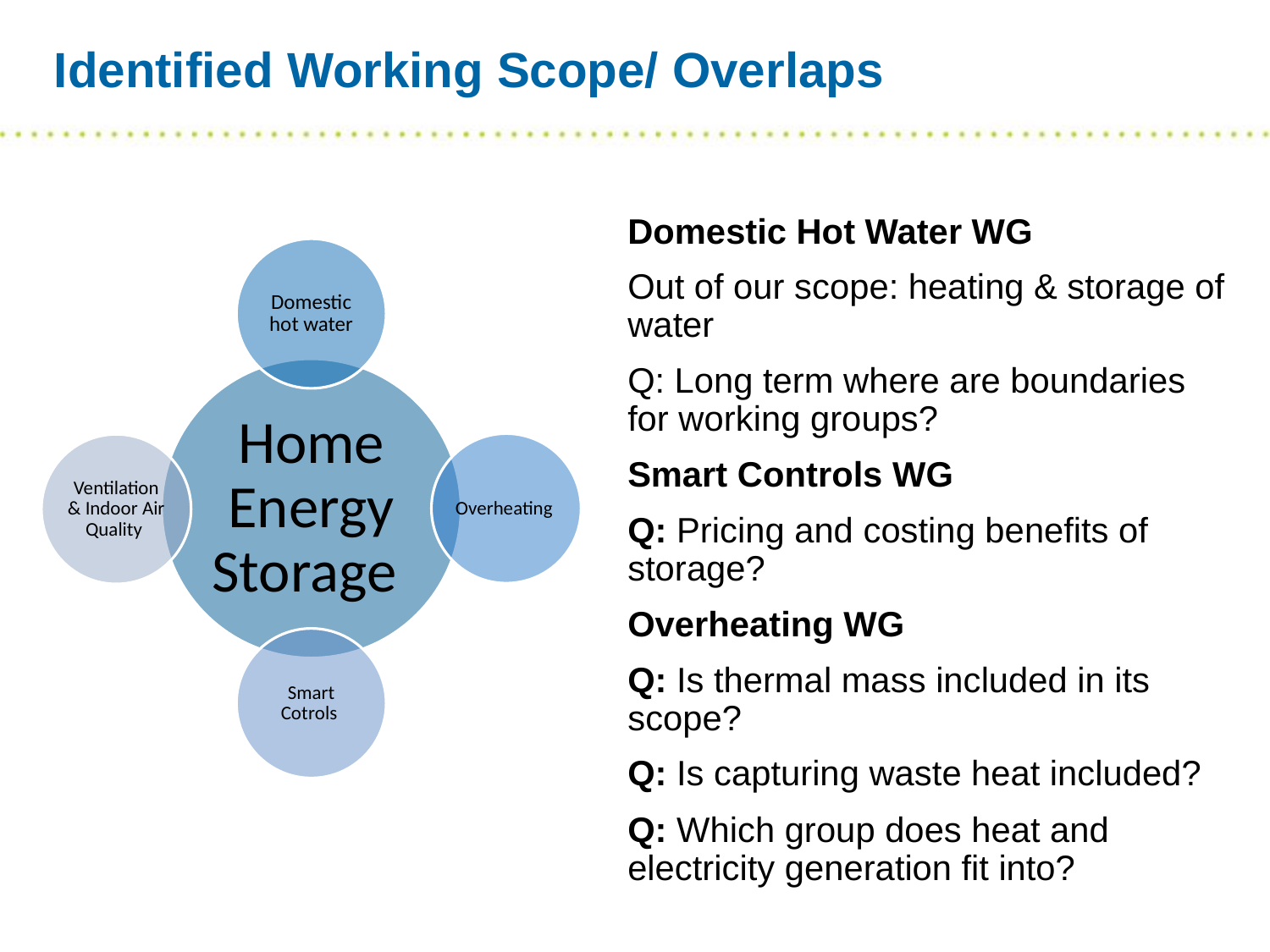

# Identified Working Scope/ Overlaps
Home Energy Storage
Domestic hot water
Overheating
Smart Cotrols
Ventilation & Indoor Air Quality
Domestic Hot Water WG
Out of our scope: heating & storage of water
Q: Long term where are boundaries for working groups?
Smart Controls WG
Q: Pricing and costing benefits of storage?
Overheating WG
Q: Is thermal mass included in its scope?
Q: Is capturing waste heat included?
Q: Which group does heat and electricity generation fit into?